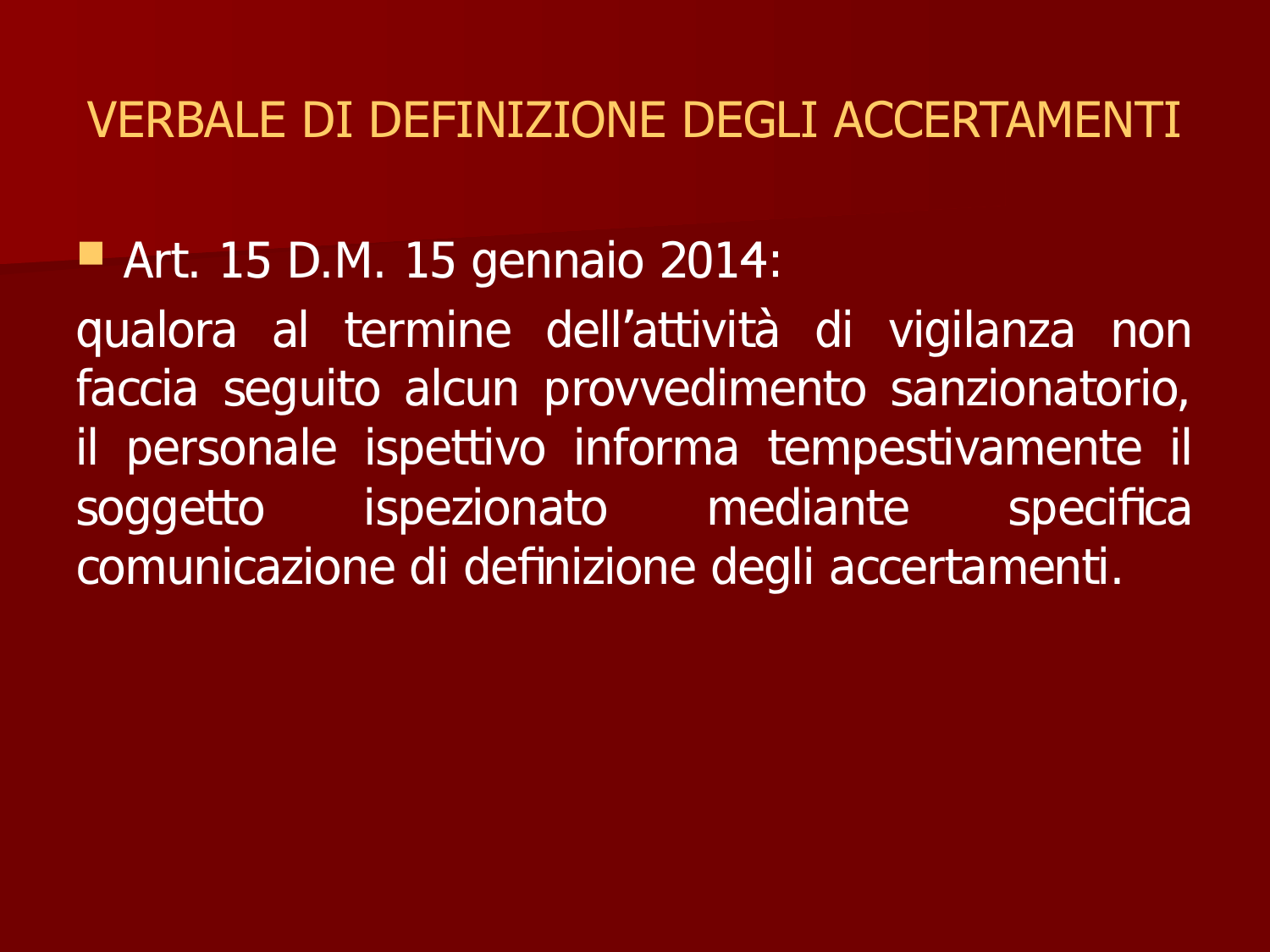

# VERBALE DI DEFINIZIONE DEGLI ACCERTAMENTI
Art. 15 D.M. 15 gennaio 2014:
qualora al termine dell’attività di vigilanza non faccia seguito alcun provvedimento sanzionatorio, il personale ispettivo informa tempestivamente il soggetto ispezionato mediante specifica comunicazione di definizione degli accertamenti.